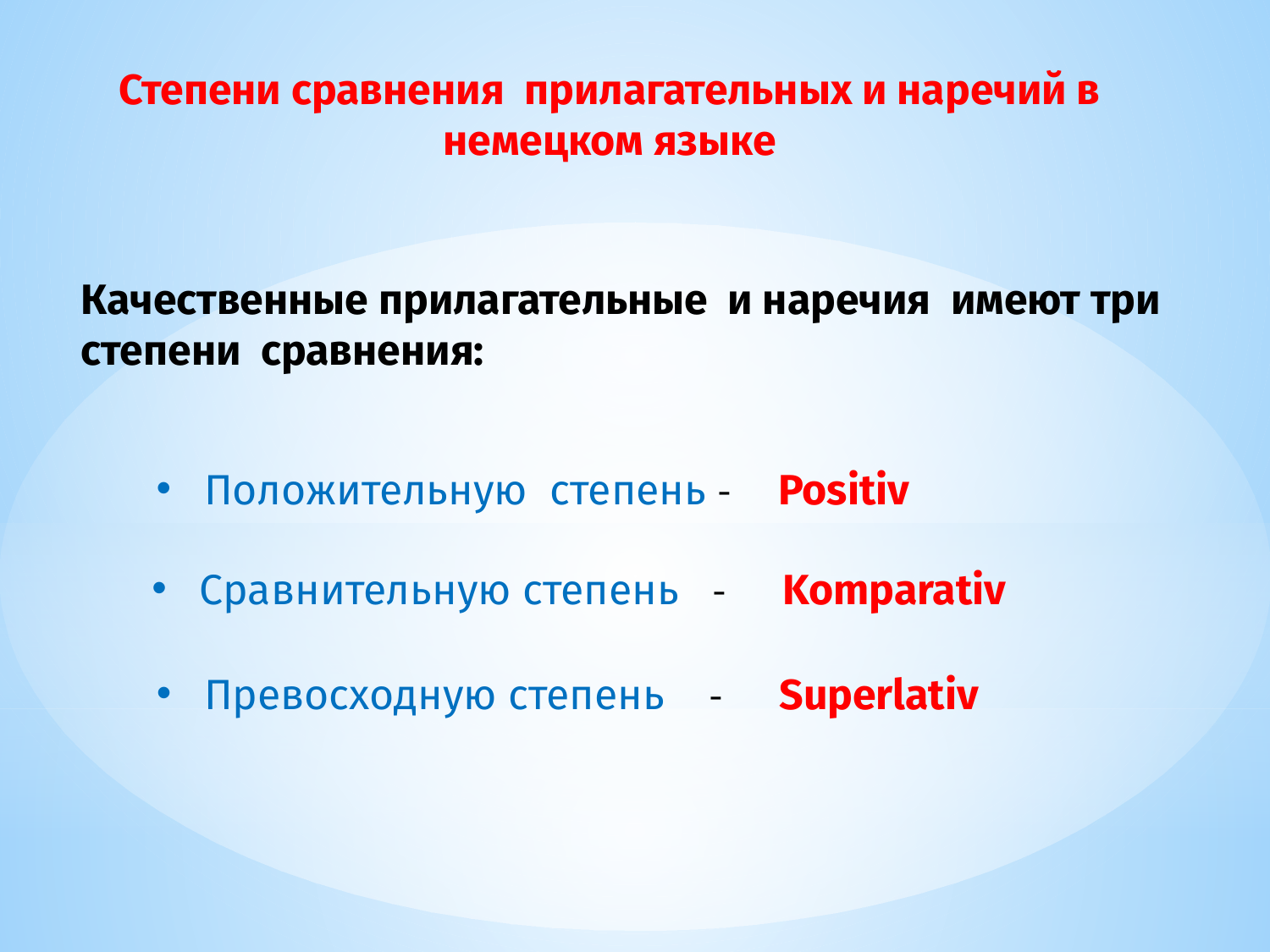

Степени сравнения  прилагательных и наречий в немецком языке
Качественные прилагательные  и наречия  имеют три степени  сравнения:
Положительную  степень -     Positiv
Сравнительную степень   -      Komparativ
Превосходную степень    -      Superlativ